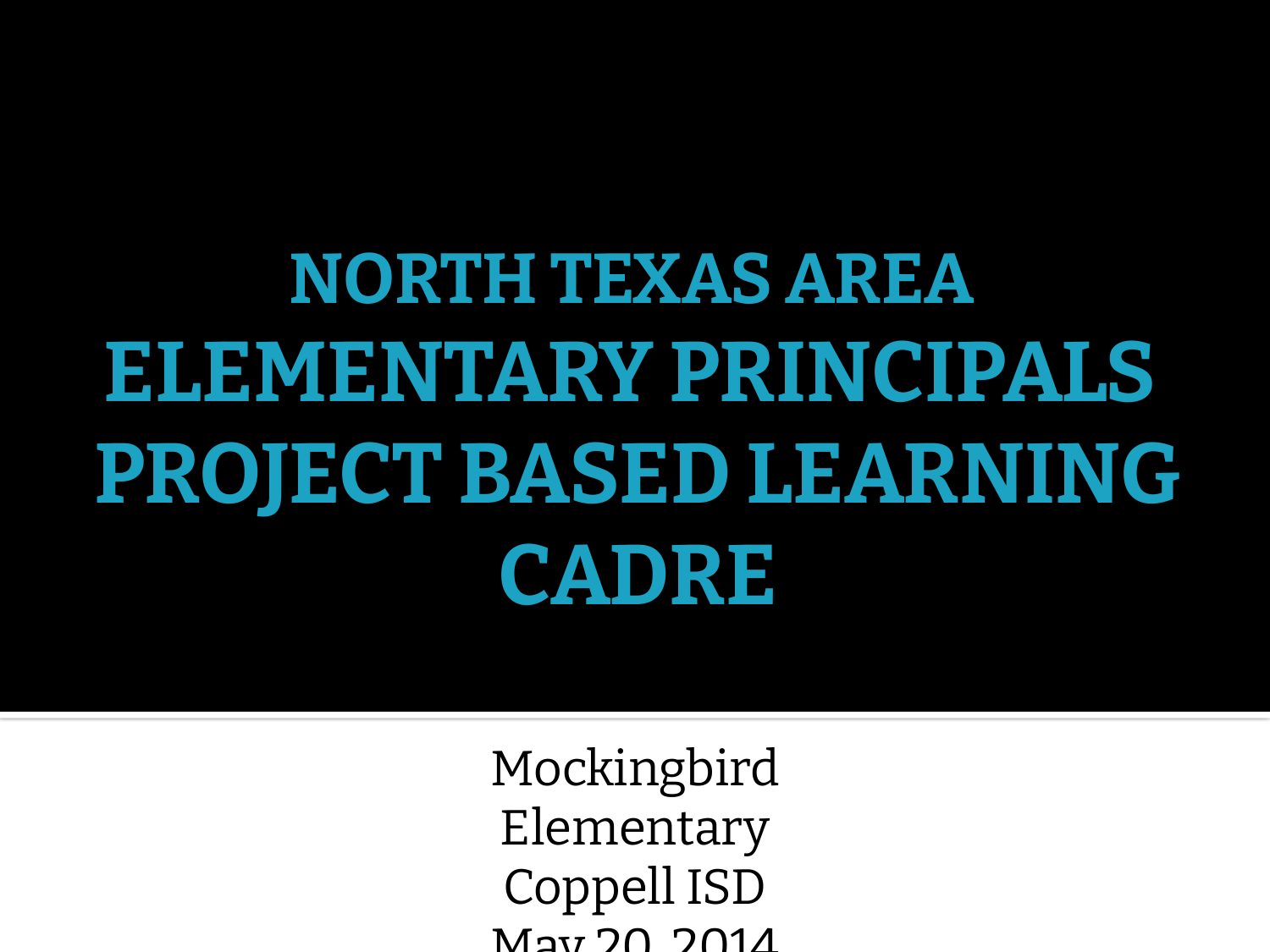

# NORTH TEXAS AREA ELEMENTARY PRINCIPALS PROJECT BASED LEARNING CADRE
Mockingbird Elementary
Coppell ISD
May 20, 2014